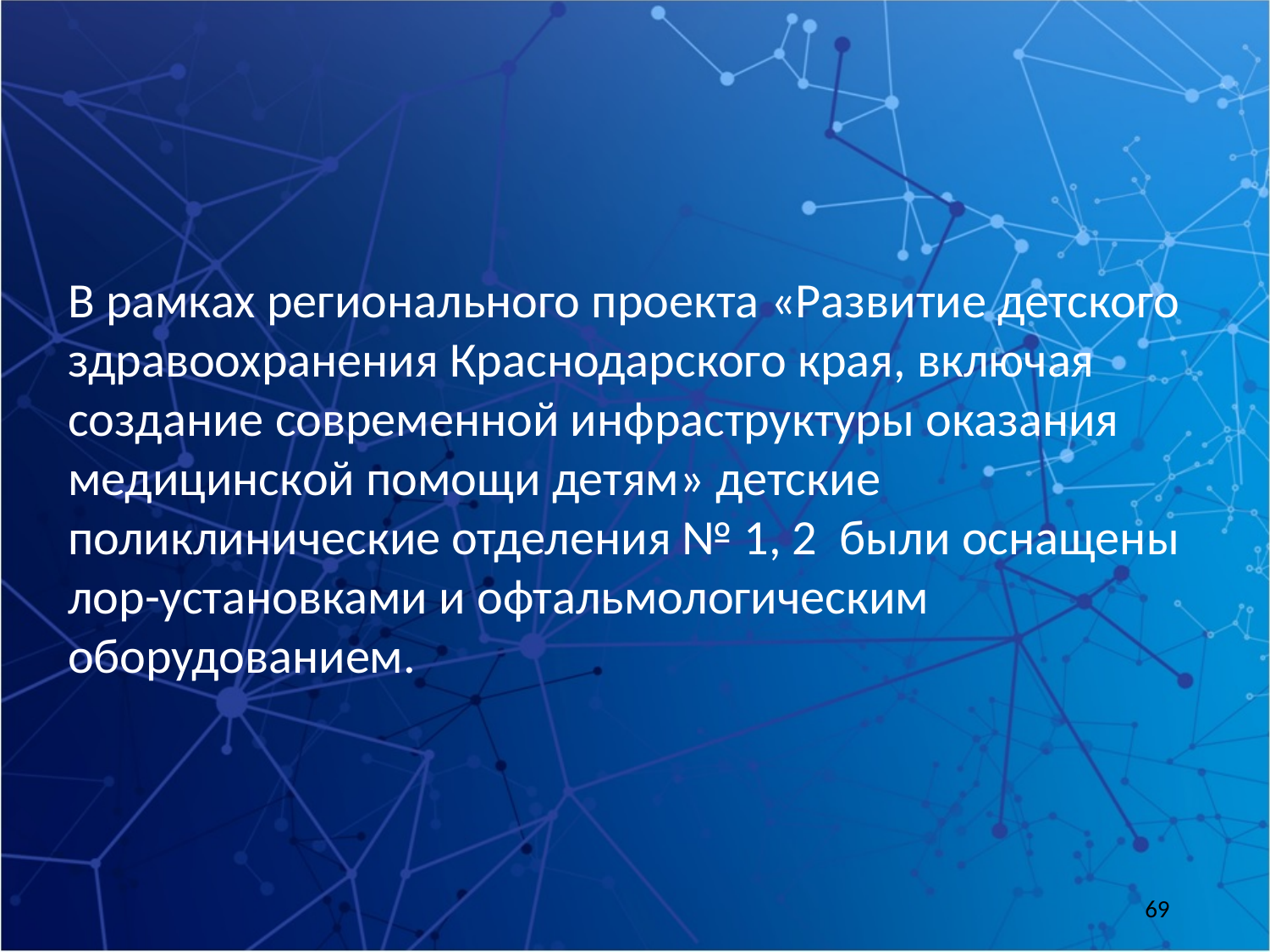

В рамках регионального проекта «Развитие детского здравоохранения Краснодарского края, включая создание современной инфраструктуры оказания медицинской помощи детям» детские поликлинические отделения № 1, 2  были оснащены лор-установками и офтальмологическим оборудованием.
69